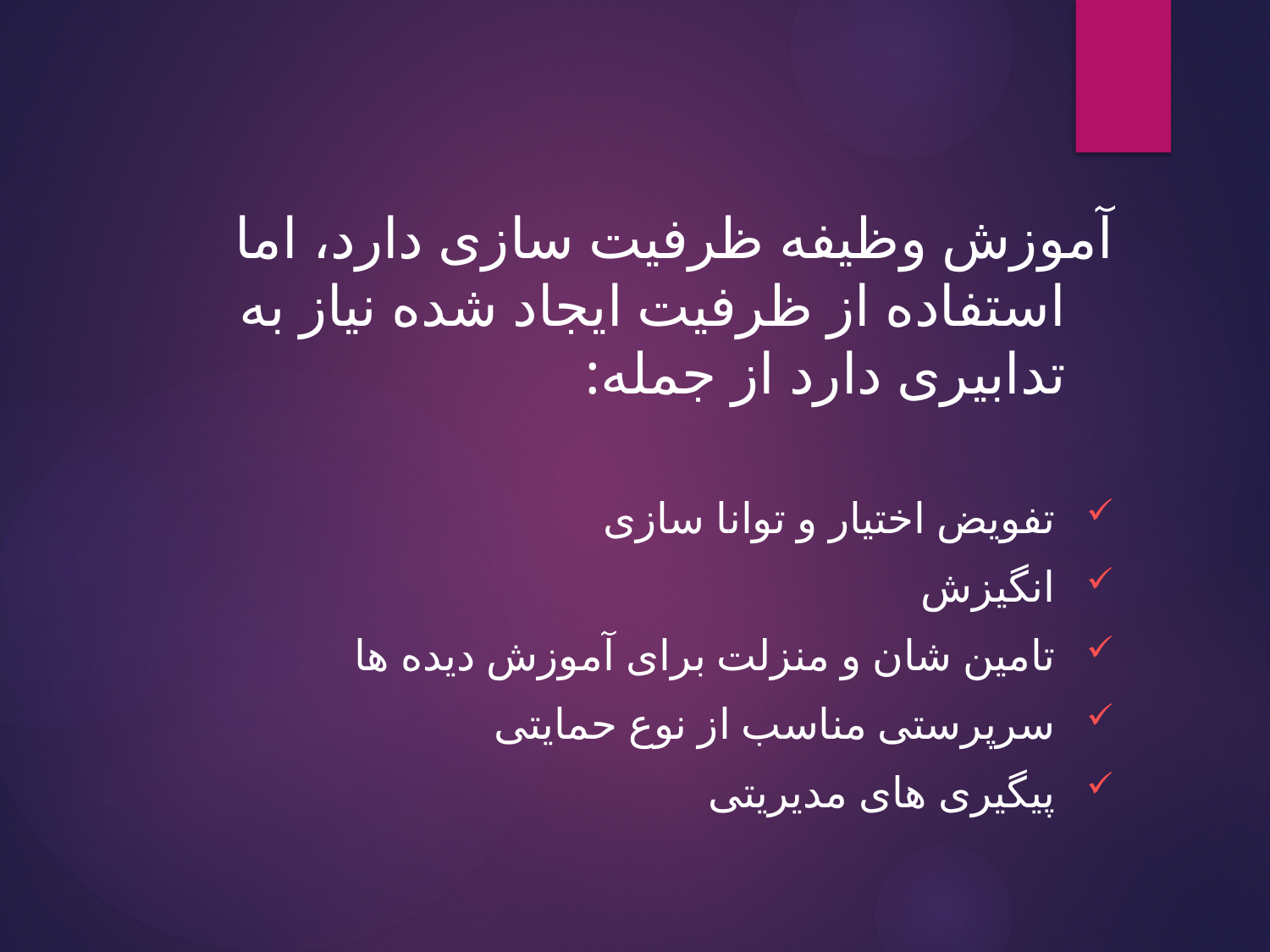

آموزش وظیفه ظرفیت سازی دارد، اما استفاده از ظرفیت ایجاد شده نیاز به تدابیری دارد از جمله:

 تفویض اختیار و توانا سازی
 انگیزش
 تامین شان و منزلت برای آموزش دیده ها
 سرپرستی مناسب از نوع حمایتی
 پیگیری های مدیریتی